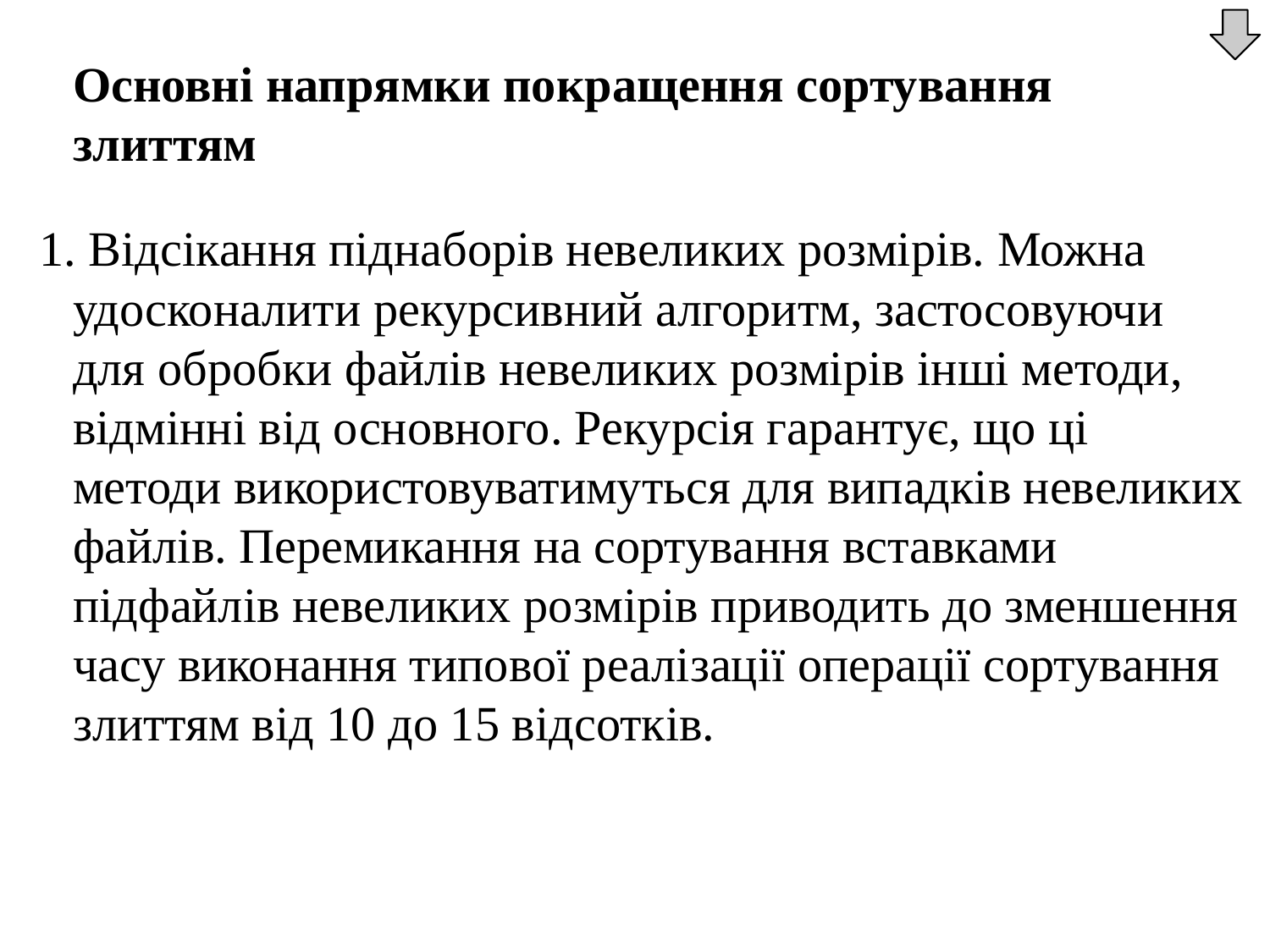

Основні напрямки покращення сортування злиттям

 1. Відсікання піднаборів невеликих розмірів. Можна удосконалити рекурсивний алгоритм, застосовуючи для обробки файлів невеликих розмірів інші методи, відмінні від основного. Рекурсія гарантує, що ці методи використовуватимуться для випадків невеликих файлів. Перемикання на сортування вставками підфайлів невеликих розмірів приводить до зменшення часу виконання типової реалізації операції сортування злиттям від 10 до 15 відсотків.